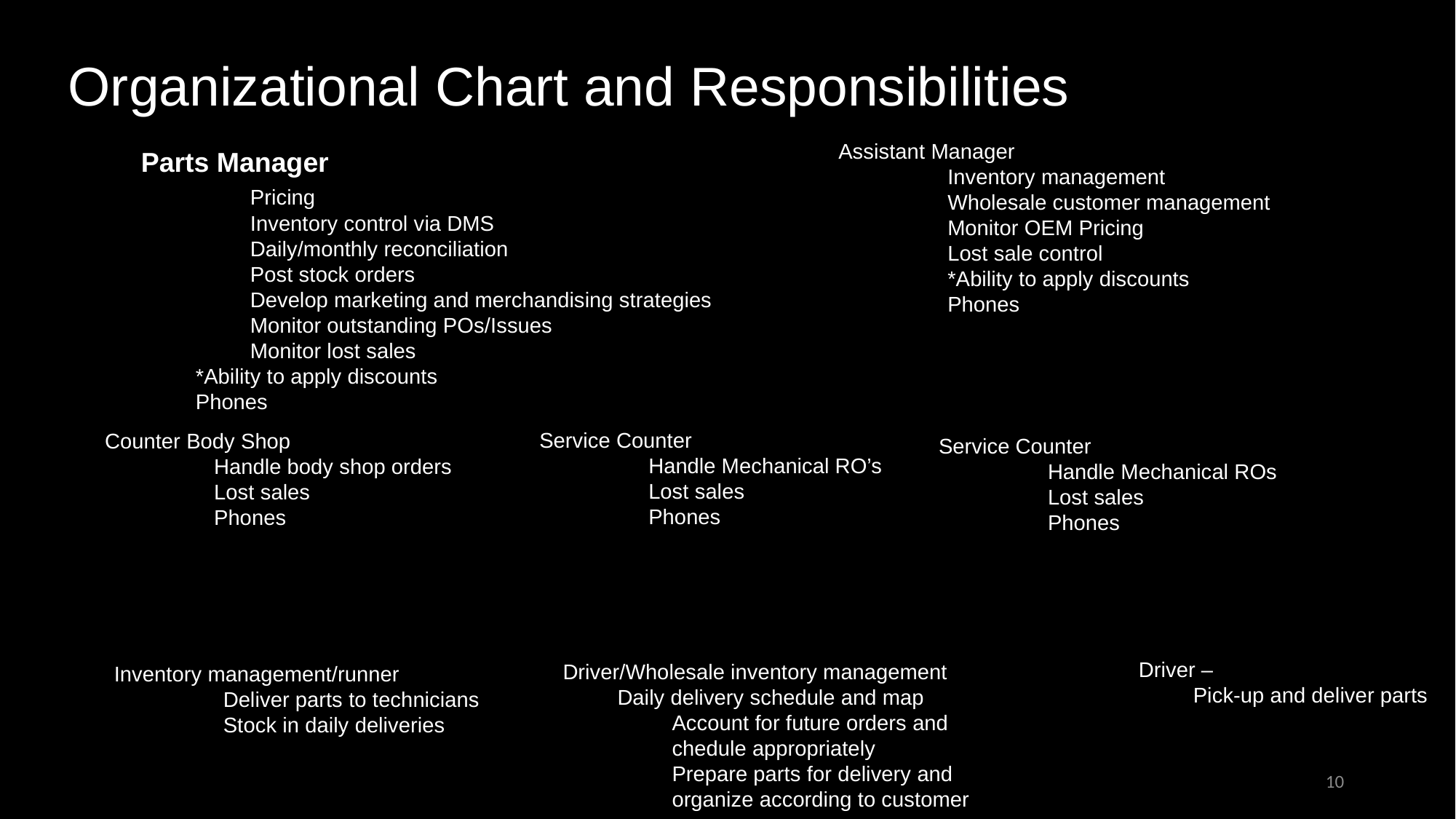

Organizational Chart and Responsibilities
Assistant Manager
	Inventory management
	Wholesale customer management
	Monitor OEM Pricing
	Lost sale control
	*Ability to apply discounts
	Phones
Parts Manager
	Pricing
	Inventory control via DMS
	Daily/monthly reconciliation
	Post stock orders
	Develop marketing and merchandising strategies
	Monitor outstanding POs/Issues
	Monitor lost sales
*Ability to apply discounts
Phones
Service Counter
	Handle Mechanical RO’s
	Lost sales
	Phones
Counter Body Shop
	Handle body shop orders
	Lost sales
	Phones
Service Counter
	Handle Mechanical ROs
	Lost sales
	Phones
Driver –
Pick-up and deliver parts
Driver/Wholesale inventory management
Daily delivery schedule and map
Account for future orders and
chedule appropriately
Prepare parts for delivery and
organize according to customer
Inventory management/runner
	Deliver parts to technicians
	Stock in daily deliveries

10